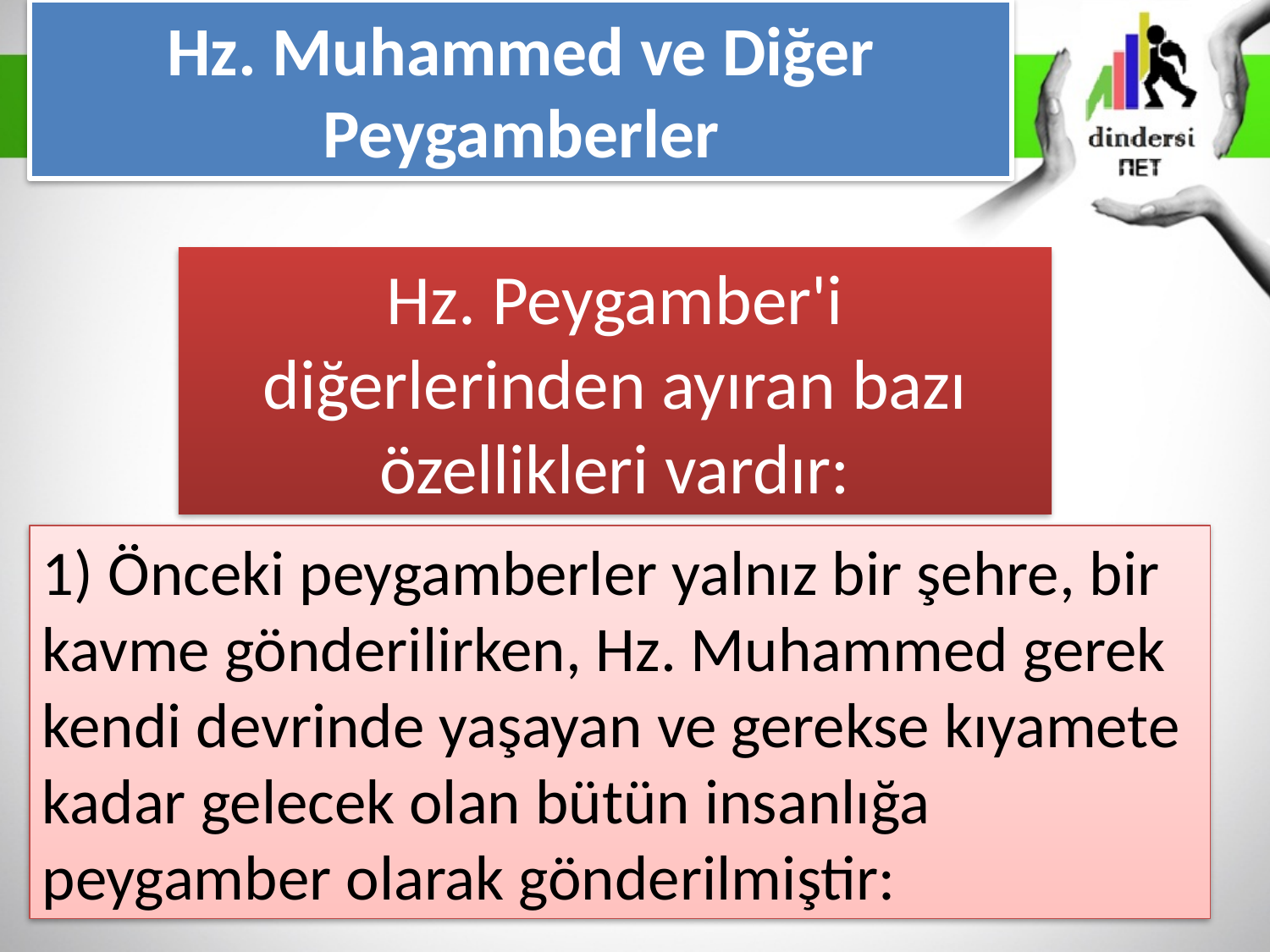

Hz. Muhammed ve Diğer Peygamberler
Hz. Peygamber'i diğerlerinden ayıran bazı özellikleri vardır:
1) Önceki peygamberler yalnız bir şehre, bir kavme gönderilirken, Hz. Muhammed gerek kendi devrinde yaşayan ve gerekse kıyamete kadar gelecek olan bütün insanlığa peygamber olarak gönderilmiştir: